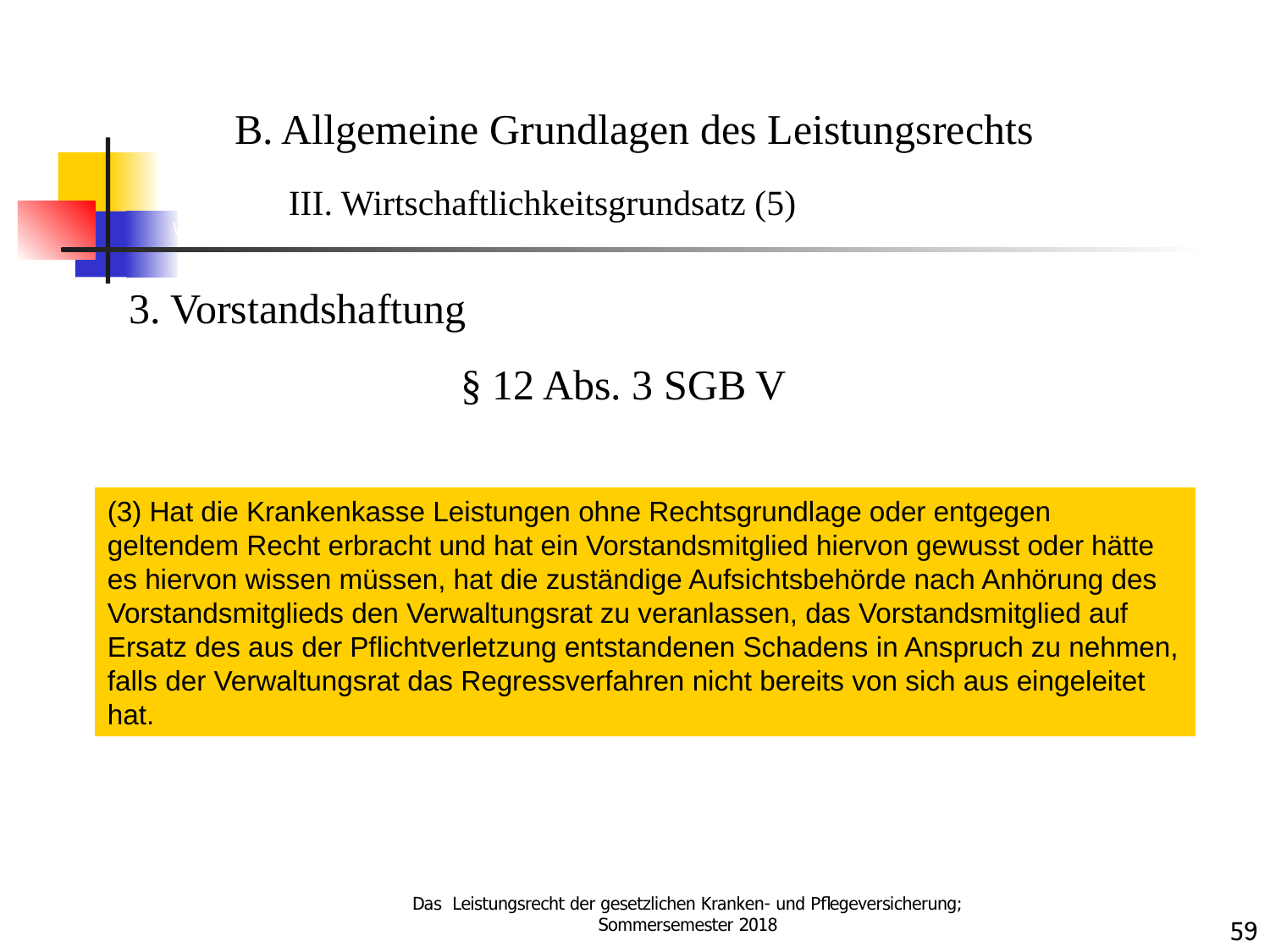

Wirtschaftlichkeitsgrundsatz 5
B. Allgemeine Grundlagen des Leistungsrechts
	III. Wirtschaftlichkeitsgrundsatz (5)
3. Vorstandshaftung
§ 12 Abs. 3 SGB V
(3) Hat die Krankenkasse Leistungen ohne Rechtsgrundlage oder entgegen geltendem Recht erbracht und hat ein Vorstandsmitglied hiervon gewusst oder hätte es hiervon wissen müssen, hat die zuständige Aufsichtsbehörde nach Anhörung des Vorstandsmitglieds den Verwaltungsrat zu veranlassen, das Vorstandsmitglied auf Ersatz des aus der Pflichtverletzung entstandenen Schadens in Anspruch zu nehmen, falls der Verwaltungsrat das Regressverfahren nicht bereits von sich aus eingeleitet hat.
Das  Leistungsrecht der gesetzlichen Kranken- und Pflegeversicherung; Sommersemester 2018
59